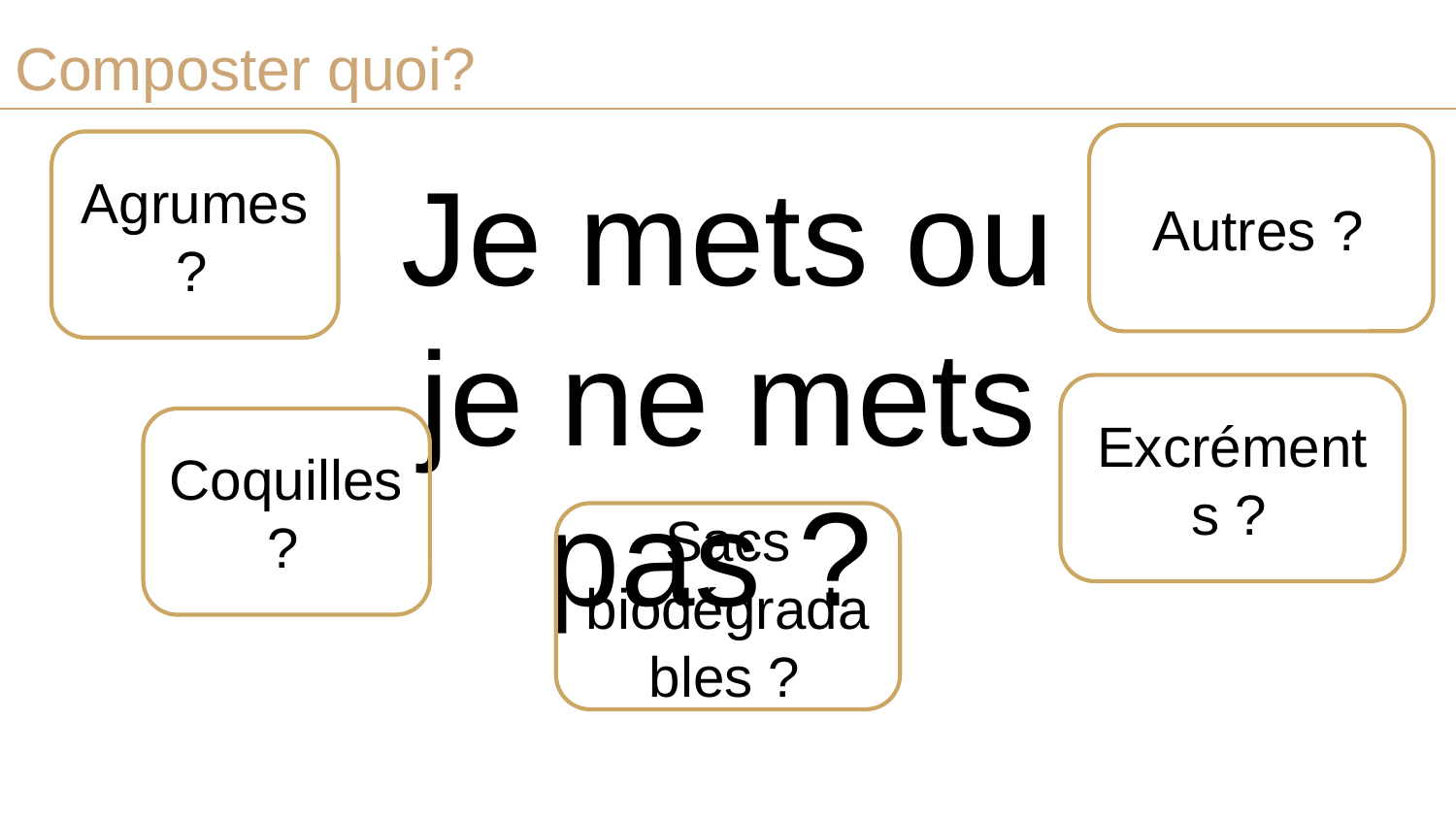

Composter quoi?
Autres ?j
Agrumes ?j
Je mets ou je ne mets pas ?
Excréments ?j
Coquilles ?j
Sacs biodégradables ?j